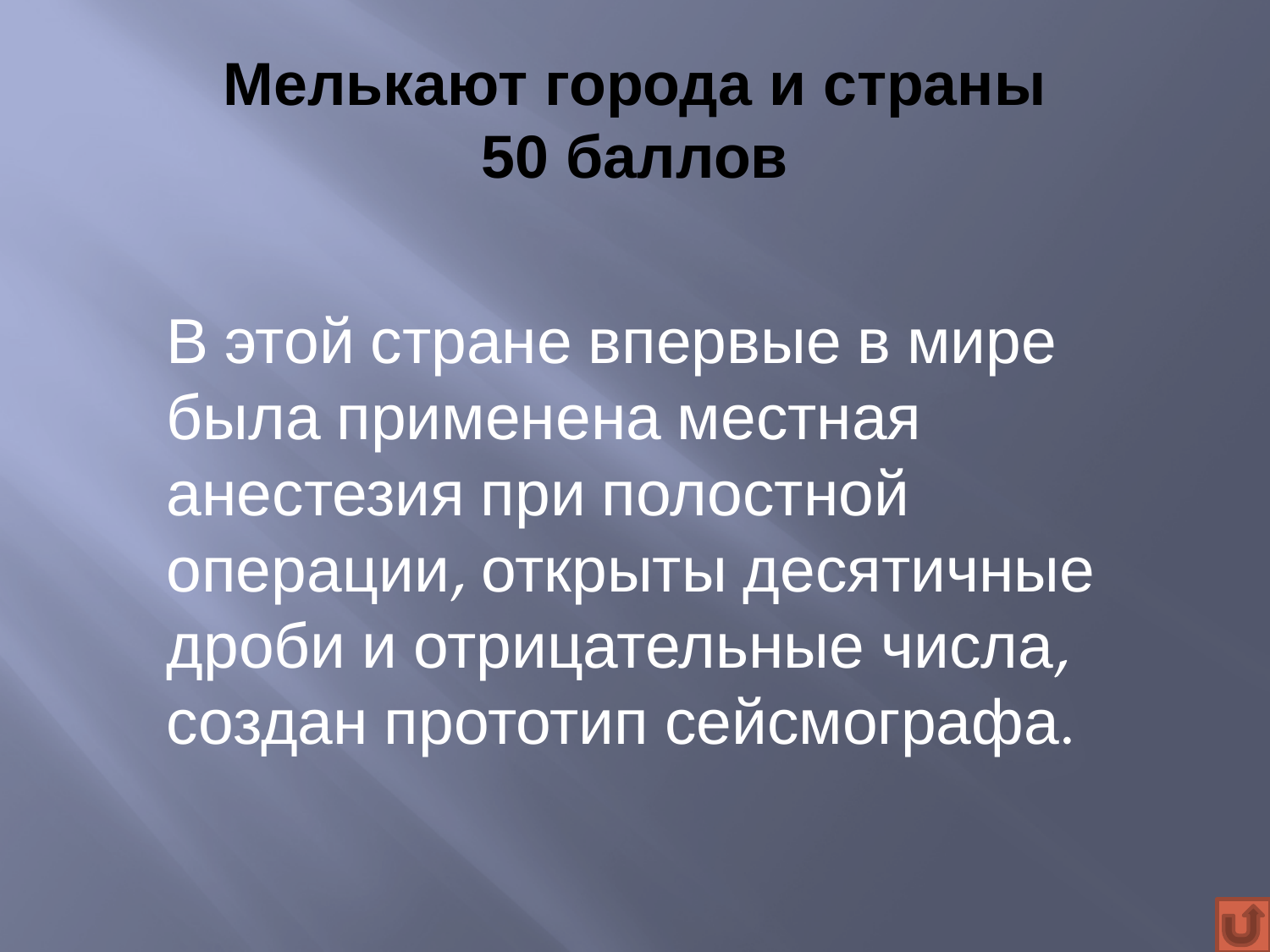

# Мелькают города и страны 50 баллов

	В этой стране впервые в мире была применена местная анестезия при полостной операции, открыты десятичные дроби и отрицательные числа, создан прототип сейсмографа.